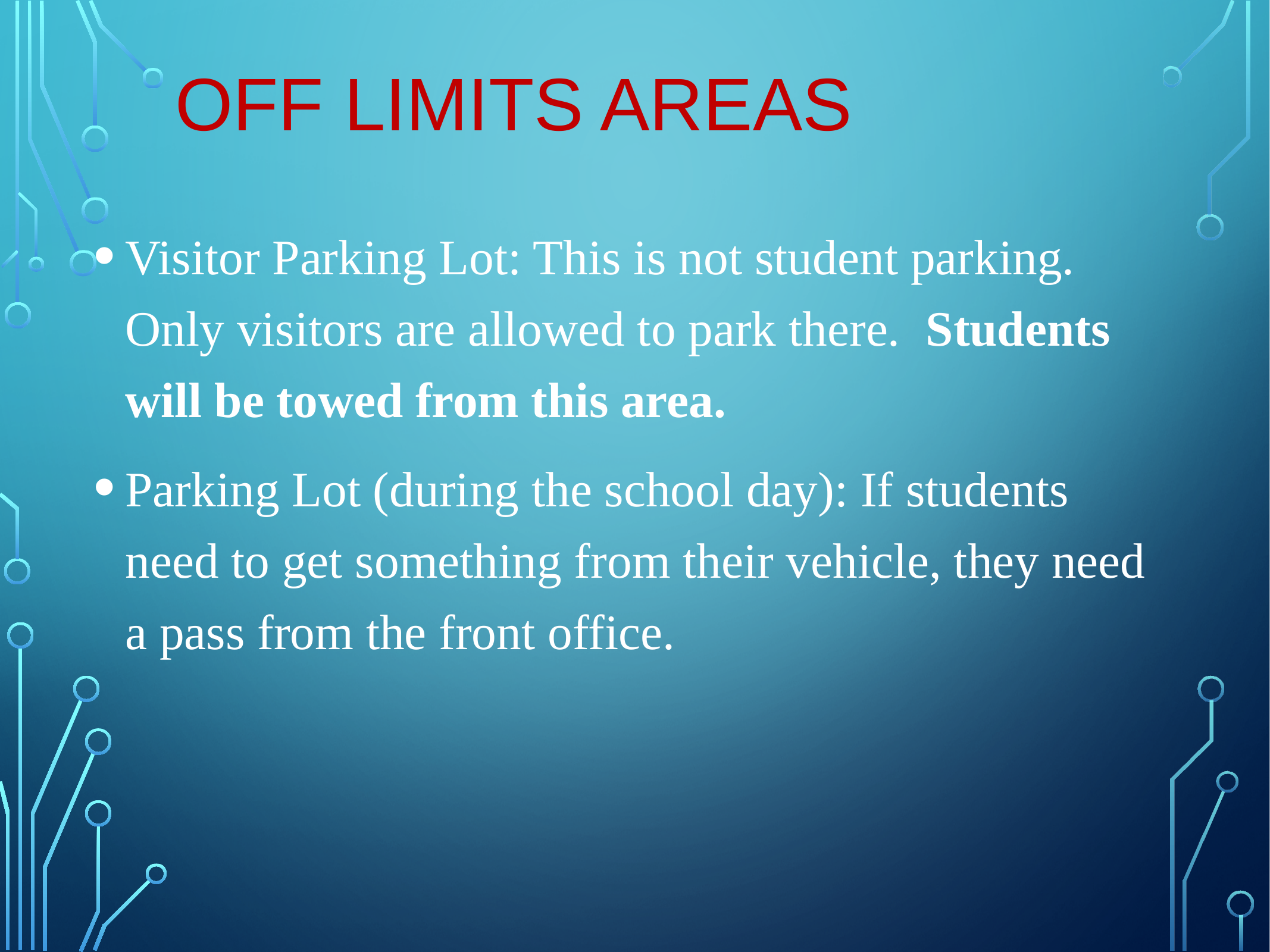

# Off Limits Areas
Visitor Parking Lot: This is not student parking. Only visitors are allowed to park there.  Students will be towed from this area.
Parking Lot (during the school day): If students need to get something from their vehicle, they need a pass from the front office.